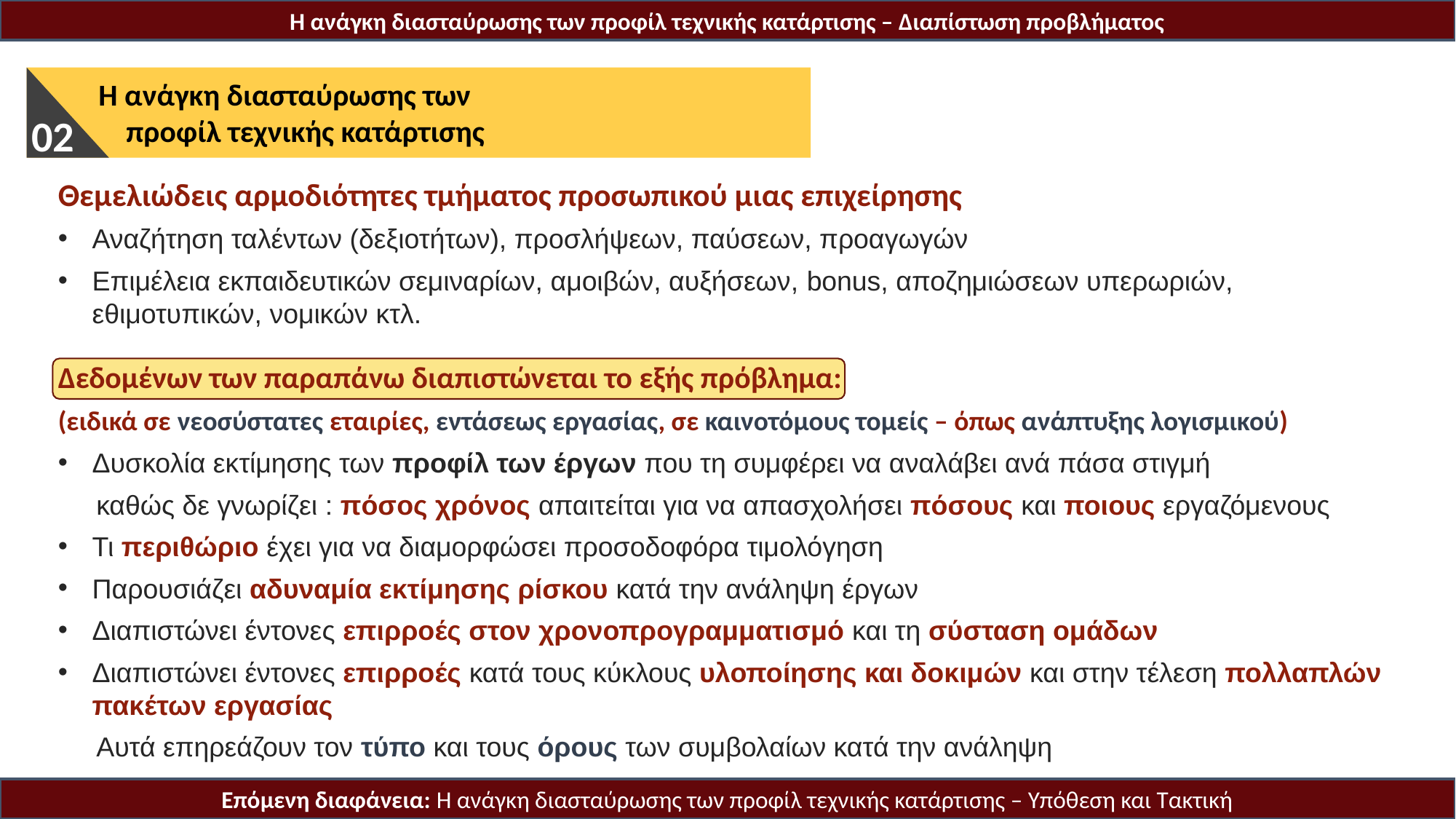

Η ανάγκη διασταύρωσης των προφίλ τεχνικής κατάρτισης – Διαπίστωση προβλήματος

Η ανάγκη διασταύρωσης των
    προφίλ τεχνικής κατάρτισης
02

Θεμελιώδεις αρμοδιότητες τμήματος προσωπικού μιας επιχείρησης
Αναζήτηση ταλέντων (δεξιοτήτων), προσλήψεων, παύσεων, προαγωγών
Επιμέλεια εκπαιδευτικών σεμιναρίων, αμοιβών, αυξήσεων, bonus, αποζημιώσεων υπερωριών, εθιμοτυπικών, νομικών κτλ.

Δεδομένων των παραπάνω διαπιστώνεται το εξής πρόβλημα:
(ειδικά σε νεοσύστατες εταιρίες, εντάσεως εργασίας, σε καινοτόμους τομείς – όπως ανάπτυξης λογισμικού)
Δυσκολία εκτίμησης των προφίλ των έργων που τη συμφέρει να αναλάβει ανά πάσα στιγμή
     καθώς δε γνωρίζει : πόσος χρόνος απαιτείται για να απασχολήσει πόσους και ποιους εργαζόμενους
Τι περιθώριο έχει για να διαμορφώσει προσοδοφόρα τιμολόγηση
Παρουσιάζει αδυναμία εκτίμησης ρίσκου κατά την ανάληψη έργων
Διαπιστώνει έντονες επιρροές στον χρονοπρογραμματισμό και τη σύσταση ομάδων
Διαπιστώνει έντονες επιρροές κατά τους κύκλους υλοποίησης και δοκιμών και στην τέλεση πολλαπλών πακέτων εργασίας
     Αυτά επηρεάζουν τον τύπο και τους όρους των συμβολαίων κατά την ανάληψη

Επόμενη διαφάνεια: Η ανάγκη διασταύρωσης των προφίλ τεχνικής κατάρτισης – Υπόθεση και Τακτική